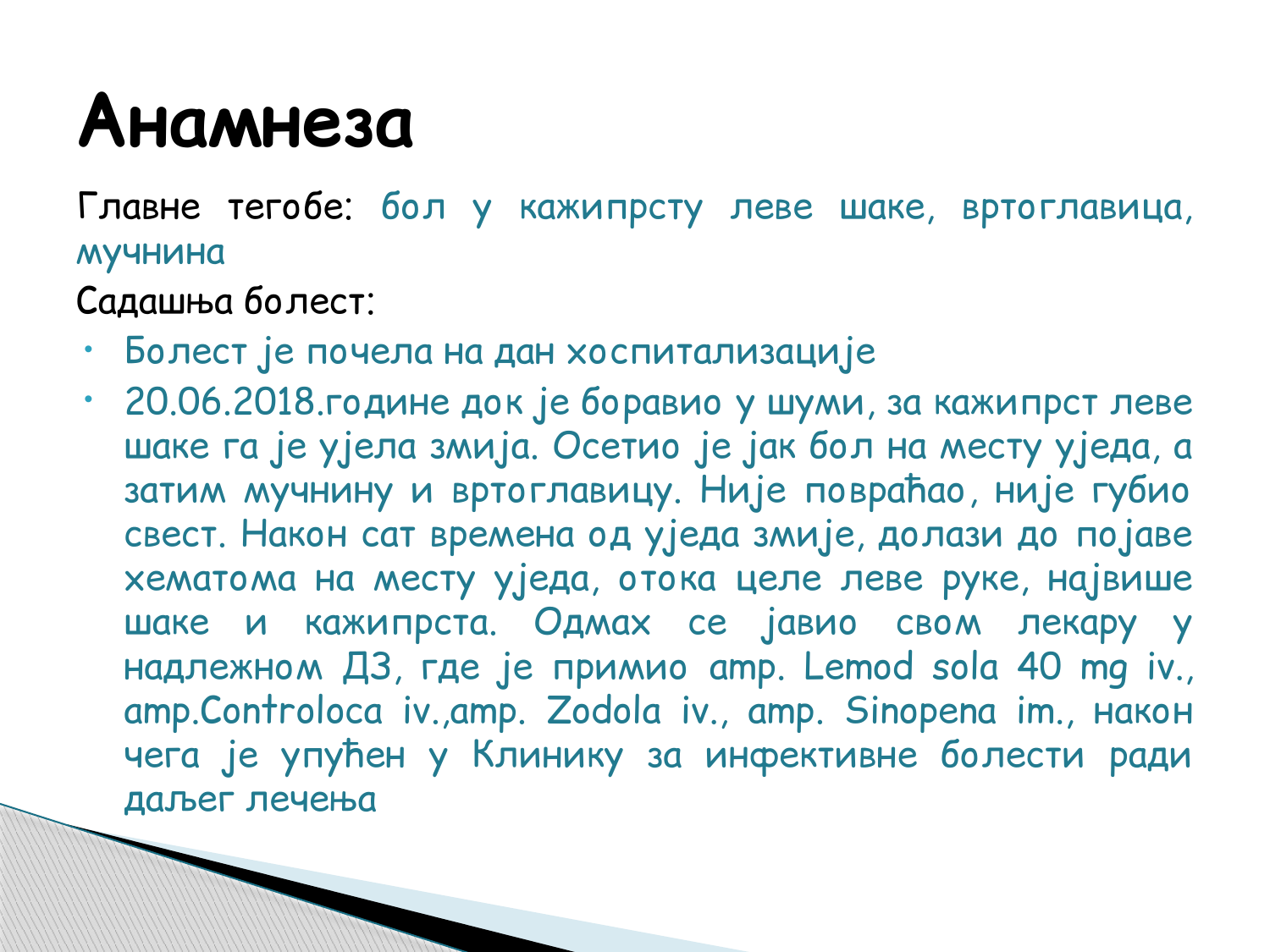

# Анамнеза
Главне тегобе: бол у кажипрсту леве шаке, вртоглавица, мучнина
Садашња болест:
Болест је почела на дан хоспитализације
20.06.2018.године док је боравио у шуми, за кажипрст леве шаке га је ујела змија. Осетио је јак бол на месту уједа, а затим мучнину и вртоглавицу. Није повраћао, није губио свест. Након сат времена од уједа змије, долази до појаве хематома на месту уједа, отока целе леве руке, највише шаке и кажипрста. Одмах се јавио свом лекару у надлежном ДЗ, где је примио amp. Lemod sola 40 mg iv., amp.Controloca iv.,amp. Zodola iv., amp. Sinopena im., након чега је упућен у Клинику за инфективне болести ради даљег лечења